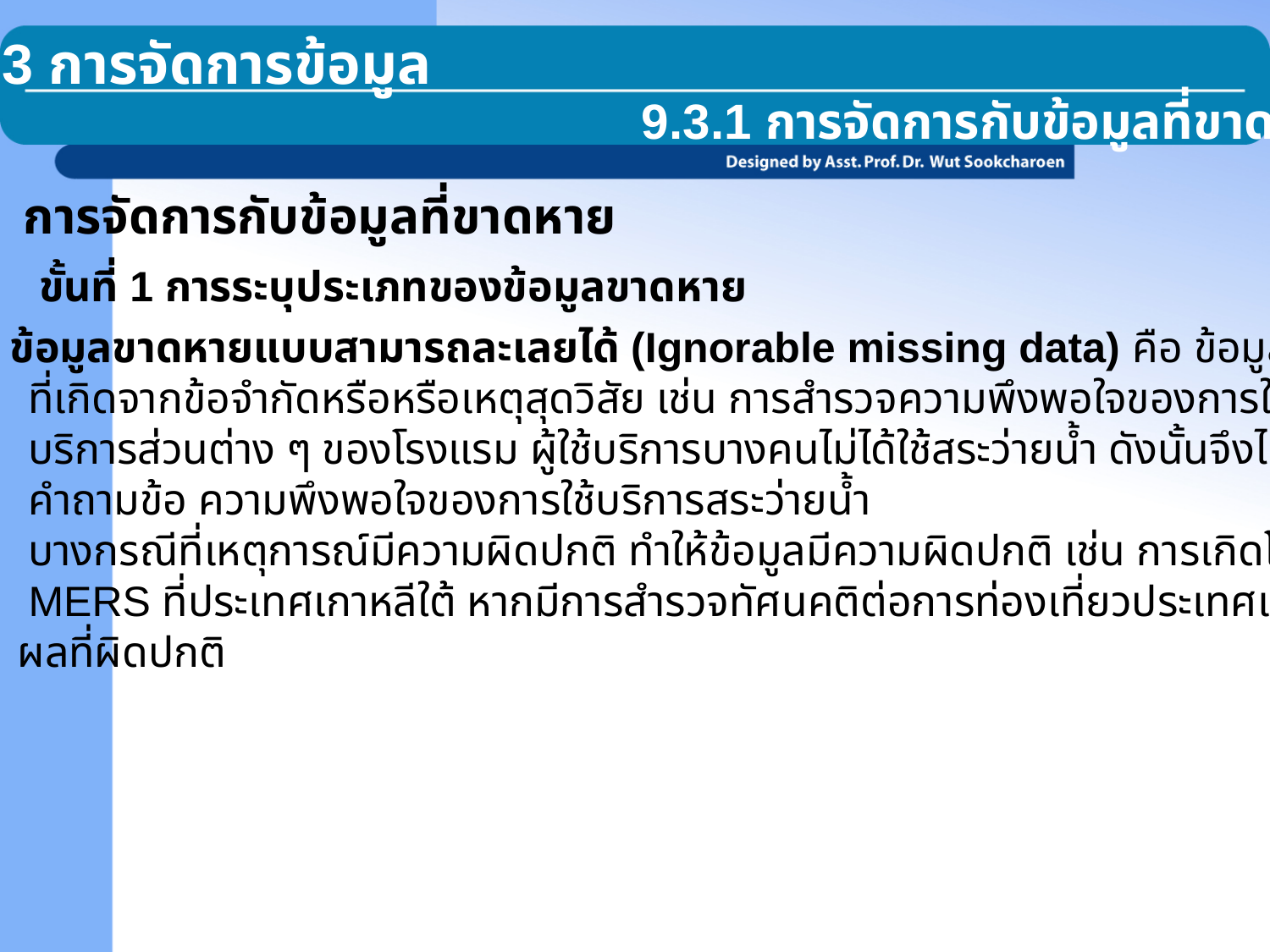

9.3 การจัดการข้อมูล
9.3.1 การจัดการกับข้อมูลที่ขาดหาย
การจัดการกับข้อมูลที่ขาดหาย
ขั้นที่ 1 การระบุประเภทของข้อมูลขาดหาย
 ข้อมูลขาดหายแบบสามารถละเลยได้ (Ignorable missing data) คือ ข้อมูลขาดหาย
     ที่เกิดจากข้อจำกัดหรือหรือเหตุสุดวิสัย เช่น การสำรวจความพึงพอใจของการใช้
     บริการส่วนต่าง ๆ ของโรงแรม ผู้ใช้บริการบางคนไม่ได้ใช้สระว่ายน้ำ ดังนั้นจึงไม่ตอบ
     คำถามข้อ ความพึงพอใจของการใช้บริการสระว่ายน้ำ
     บางกรณีที่เหตุการณ์มีความผิดปกติ ทำให้ข้อมูลมีความผิดปกติ เช่น การเกิดโรคติดต่อ
     MERS ที่ประเทศเกาหลีใต้ หากมีการสำรวจทัศนคติต่อการท่องเที่ยวประเทศเกาหลี ย่อมได้
    ผลที่ผิดปกติ